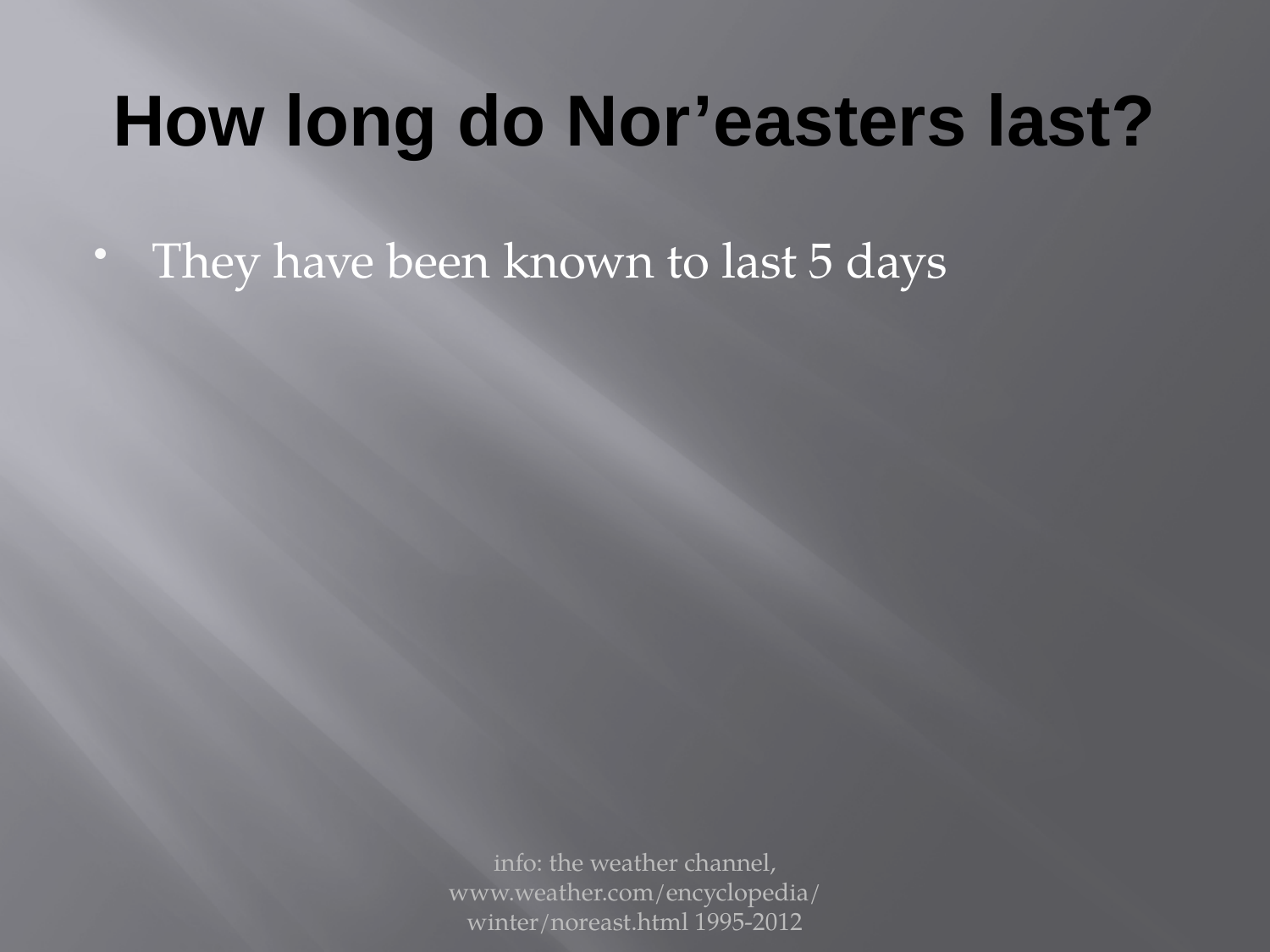

# How long do Nor’easters last?
They have been known to last 5 days
info: the weather channel, www.weather.com/encyclopedia/winter/noreast.html 1995-2012